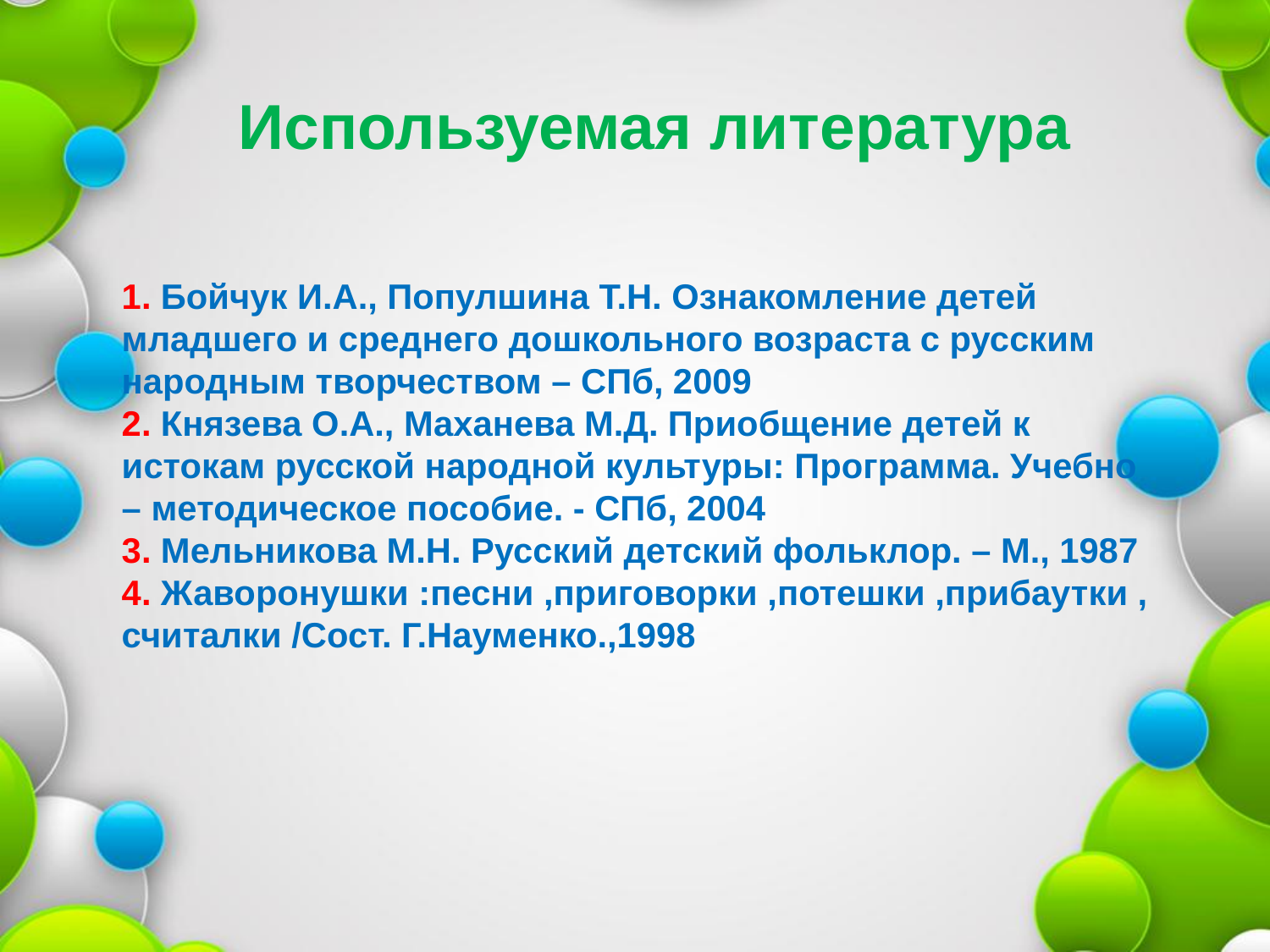

Используемая литература
1. Бойчук И.А., Популшина Т.Н. Ознакомление детей младшего и среднего дошкольного возраста с русским народным творчеством – СПб, 2009
2. Князева О.А., Маханева М.Д. Приобщение детей к истокам русской народной культуры: Программа. Учебно – методическое пособие. - СПб, 2004
3. Мельникова М.Н. Русский детский фольклор. – М., 1987
4. Жаворонушки :песни ,приговорки ,потешки ,прибаутки , считалки /Сост. Г.Науменко.,1998